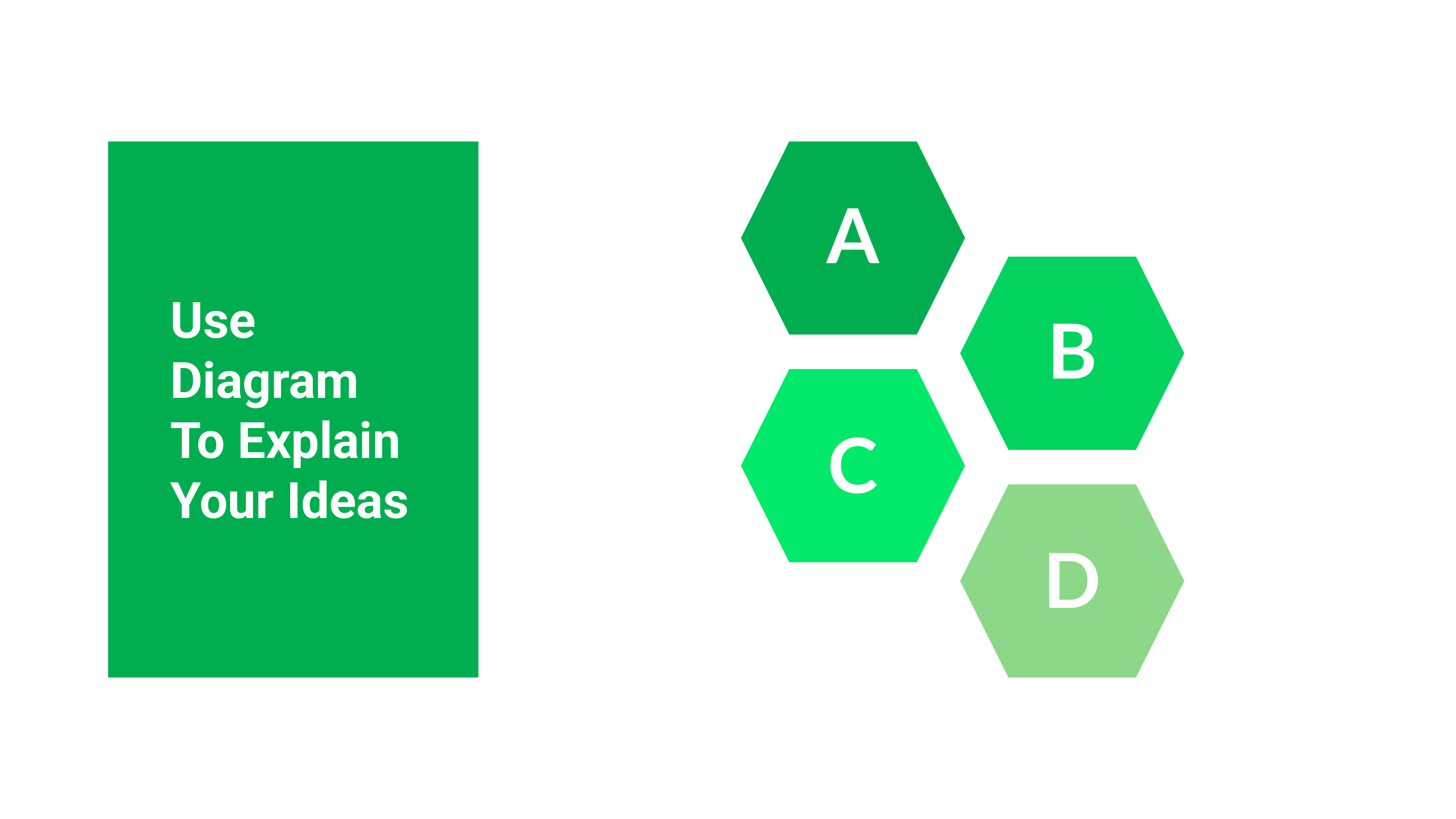

A
B
C
D
Use Diagram To Explain Your Ideas